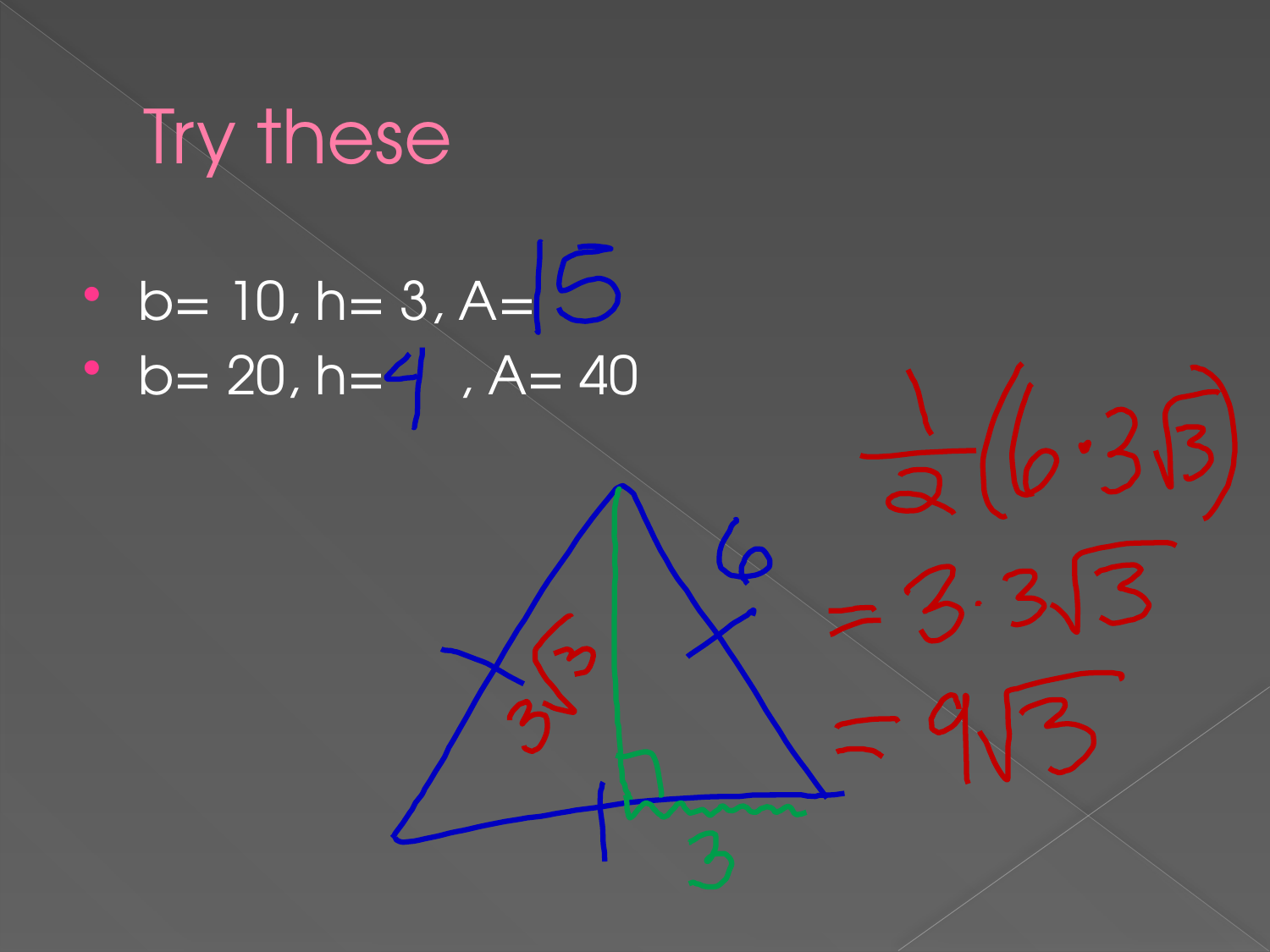

# Try these

b= 10, h= 3, A=
b= 20, h=     , A= 40